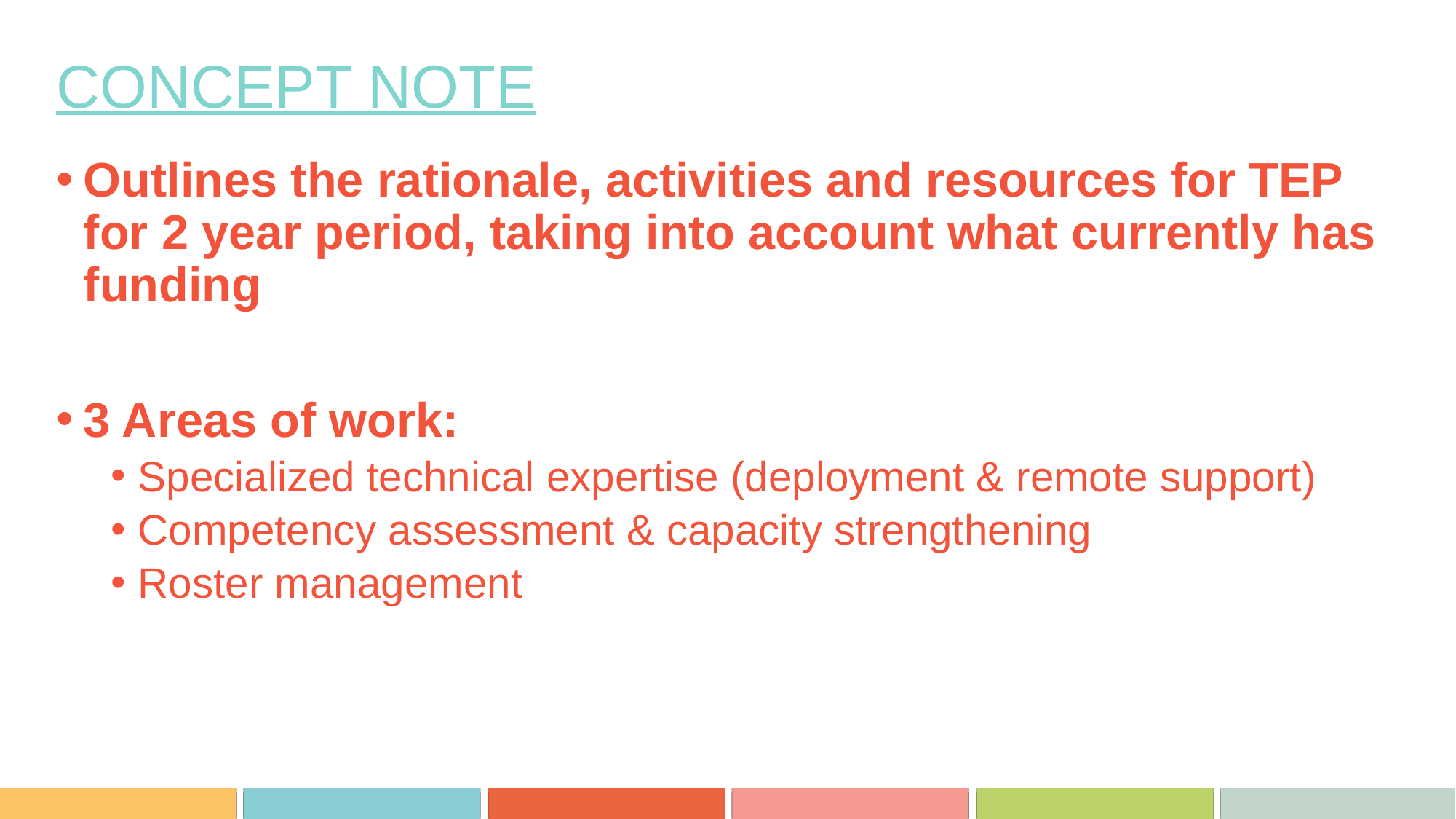

# CONCEPT NOTE
Outlines the rationale, activities and resources for TEP for 2 year period, taking into account what currently has funding

3 Areas of work:
Specialized technical expertise (deployment & remote support)
Competency assessment & capacity strengthening
Roster management